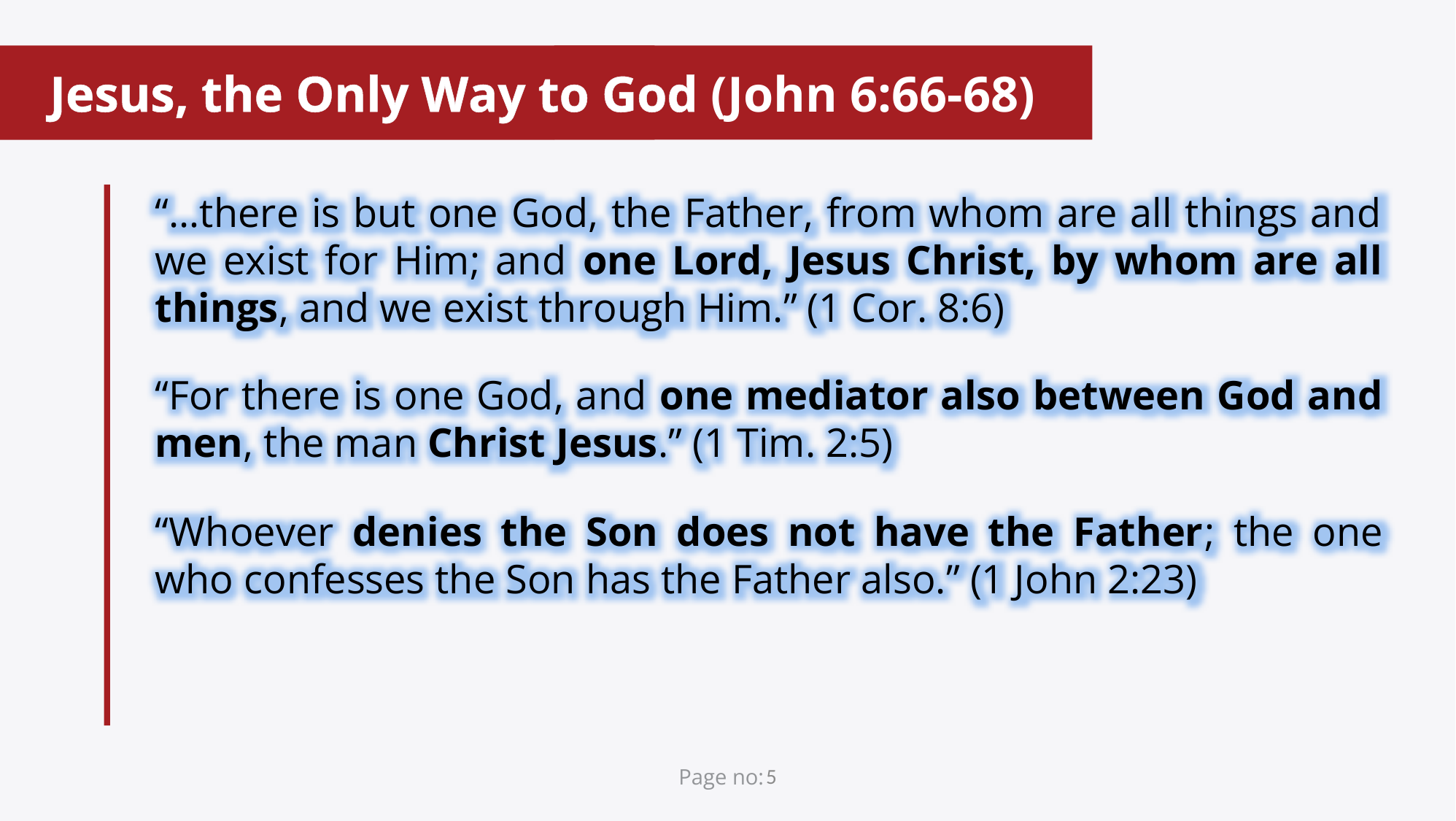

Jesus, the Only Way to God (John 6:66-68)

“…there is but one God, the Father, from whom are all things and we exist for Him; and one Lord, Jesus Christ, by whom are all things, and we exist through Him.” (1 Cor. 8:6)
“For there is one God, and one mediator also between God and men, the man Christ Jesus.” (1 Tim. 2:5)
“Whoever denies the Son does not have the Father; the one who confesses the Son has the Father also.” (1 John 2:23)